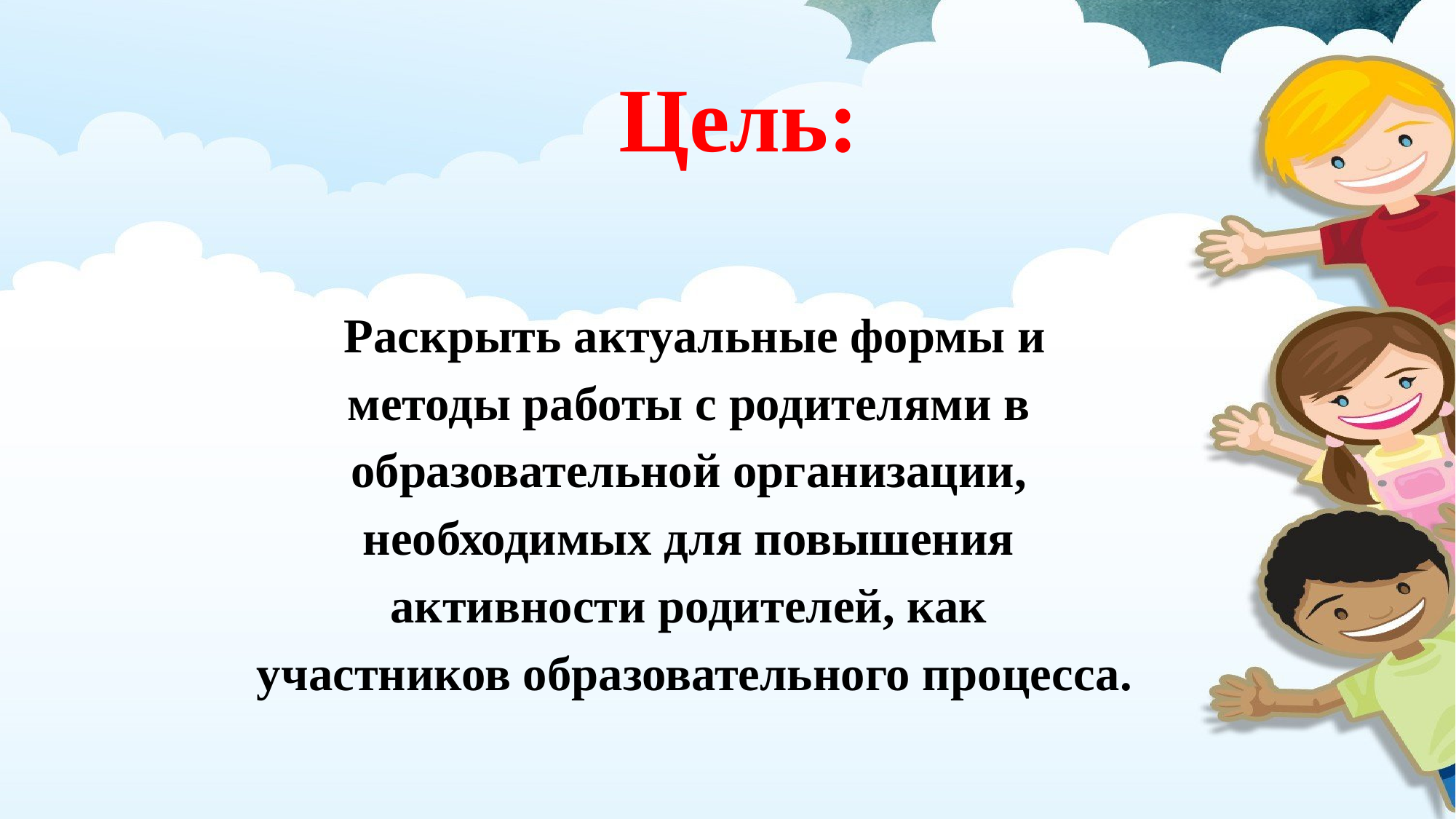

# Цель:
Раскрыть актуальные формы и
методы работы с родителями в
образовательной организации,
необходимых для повышения
активности родителей, как
участников образовательного процесса.